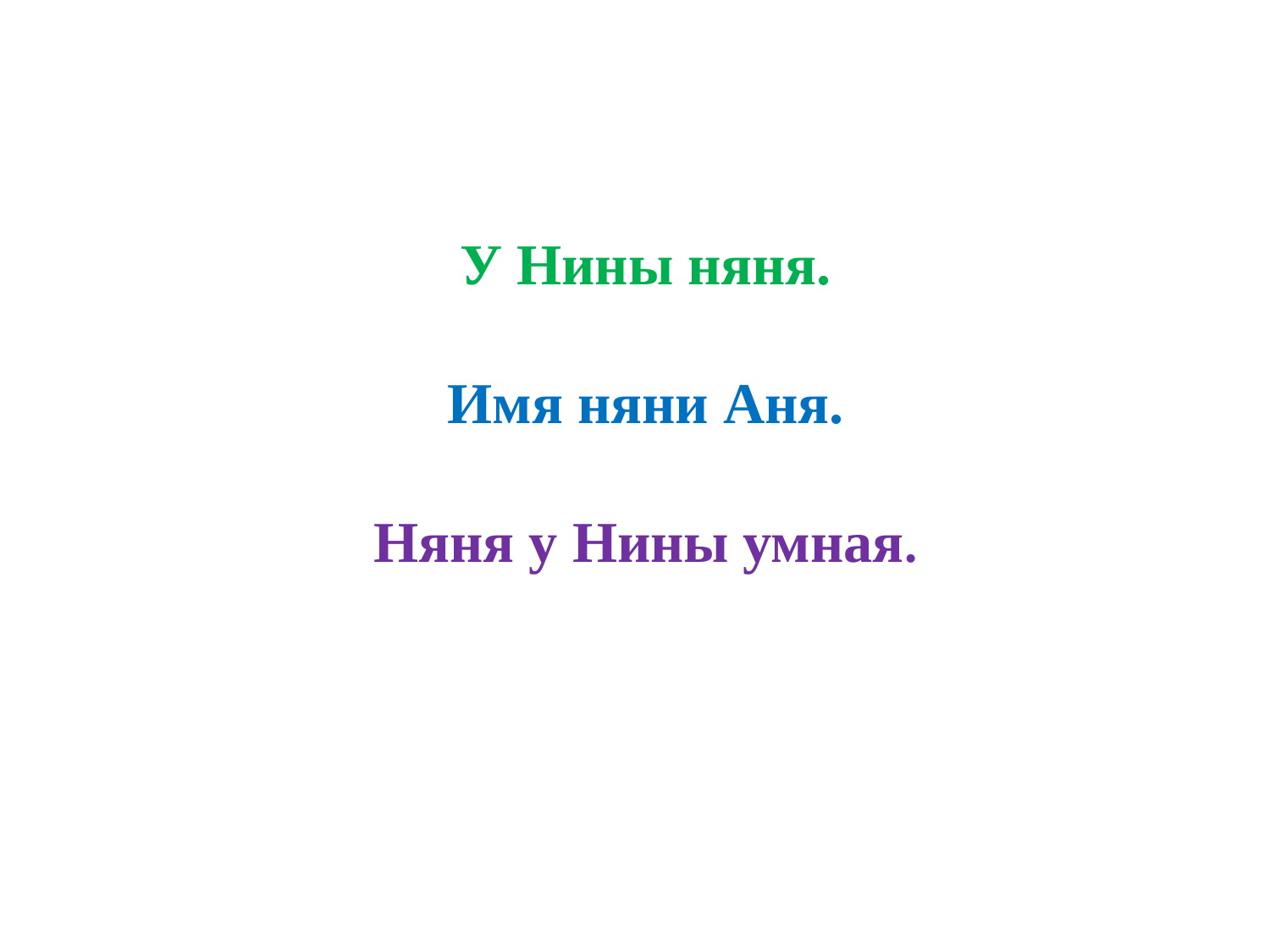

# У Нины няня. Имя няни Аня. Няня у Нины умная.